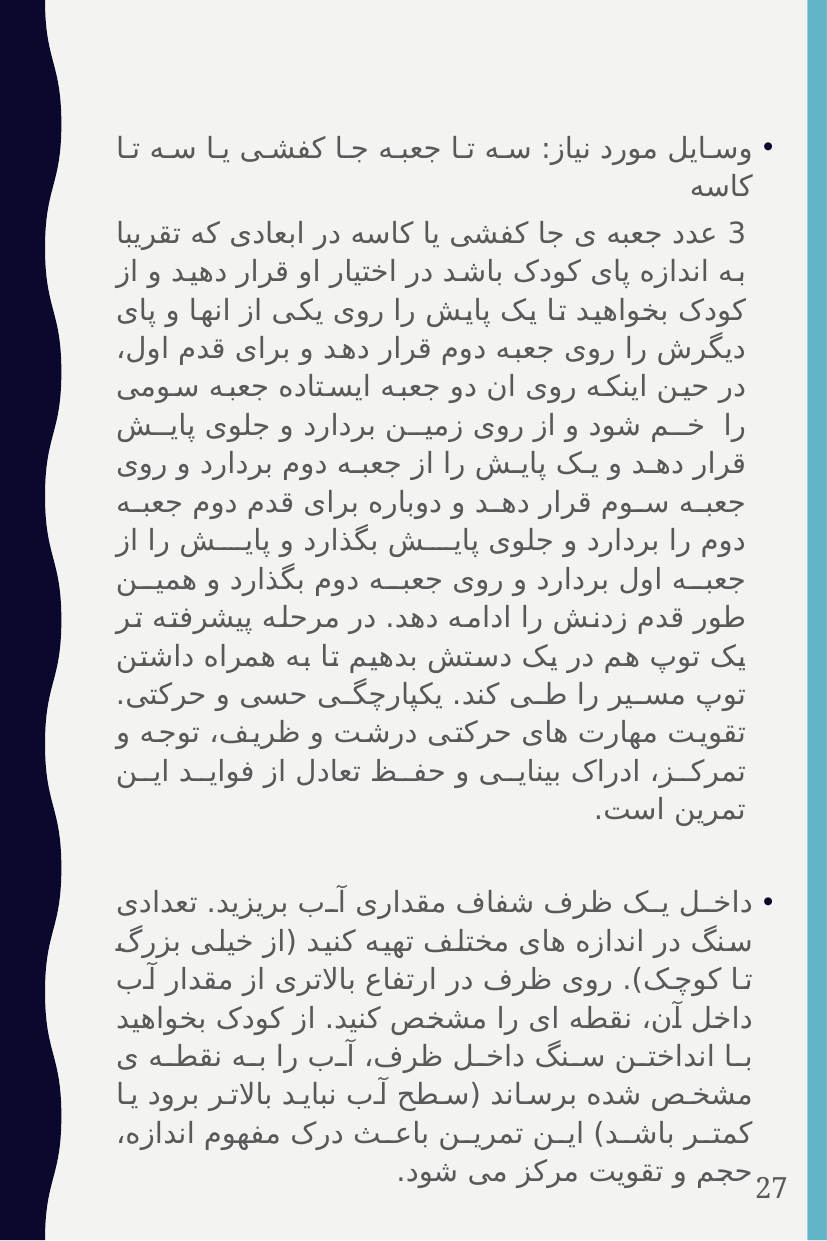

وسایل مورد نیاز: سه تا جعبه جا کفشی یا سه تا کاسه
3 عدد جعبه ی جا کفشی یا کاسه در ابعادی که تقریبا به اندازه پای کودک باشد در اختیار او قرار دهید و از کودک بخواهید تا یک پایش را روی یکی از انها و پای دیگرش را روی جعبه دوم قرار دهد و برای قدم اول، در حین اینکه روی ان دو جعبه ایستاده جعبه سومی را  خم شود و از روی زمین بردارد و جلوی پایش قرار دهد و یک پایش را از جعبه دوم بردارد و روی جعبه سوم قرار دهد و دوباره برای قدم دوم جعبه دوم را بردارد و جلوی پایش بگذارد و پایش را از جعبه اول بردارد و روی جعبه دوم بگذارد و همین طور قدم زدنش را ادامه دهد. در مرحله پیشرفته تر یک توپ هم در یک دستش بدهیم تا به همراه داشتن توپ مسیر را طی کند. یکپارچگی حسی و حرکتی. تقویت مهارت های حرکتی درشت و ظریف، توجه و تمرکز، ادراک بینایی و حفظ تعادل از فواید این تمرین است.

داخل یک ظرف شفاف مقداری آب بریزید. تعدادی سنگ در اندازه های مختلف تهیه کنید (از خیلی بزرگ تا کوچک). روی ظرف در ارتفاع بالاتری از مقدار آب داخل آن، نقطه ای را مشخص کنید. از کودک بخواهید با انداختن سنگ داخل ظرف، آب را به نقطه ی مشخص شده برساند (سطح آب نباید بالاتر برود یا کمتر باشد) این تمرین باعث درک مفهوم اندازه، حجم و تقویت مرکز می شود.

روی زمین تصویر چند دایره از بزرگ به کوچک بکشید به صورتی که داخل هر دایره یک دایره کوچکتر باشد (مثل یک تخته دارت). از کودک بخواهید در فاصله ی مناسبی از دایره ها قرار بگیرد و تکه ابری را به سمت آن پرتاب کند. هرچه ابر در دوایر کوچکتر قرار بگیرد امتیاز بیشتری دارد. این تمرین برای تقویت تمرکز و تنظیم حس عمقی مناسب است.

27